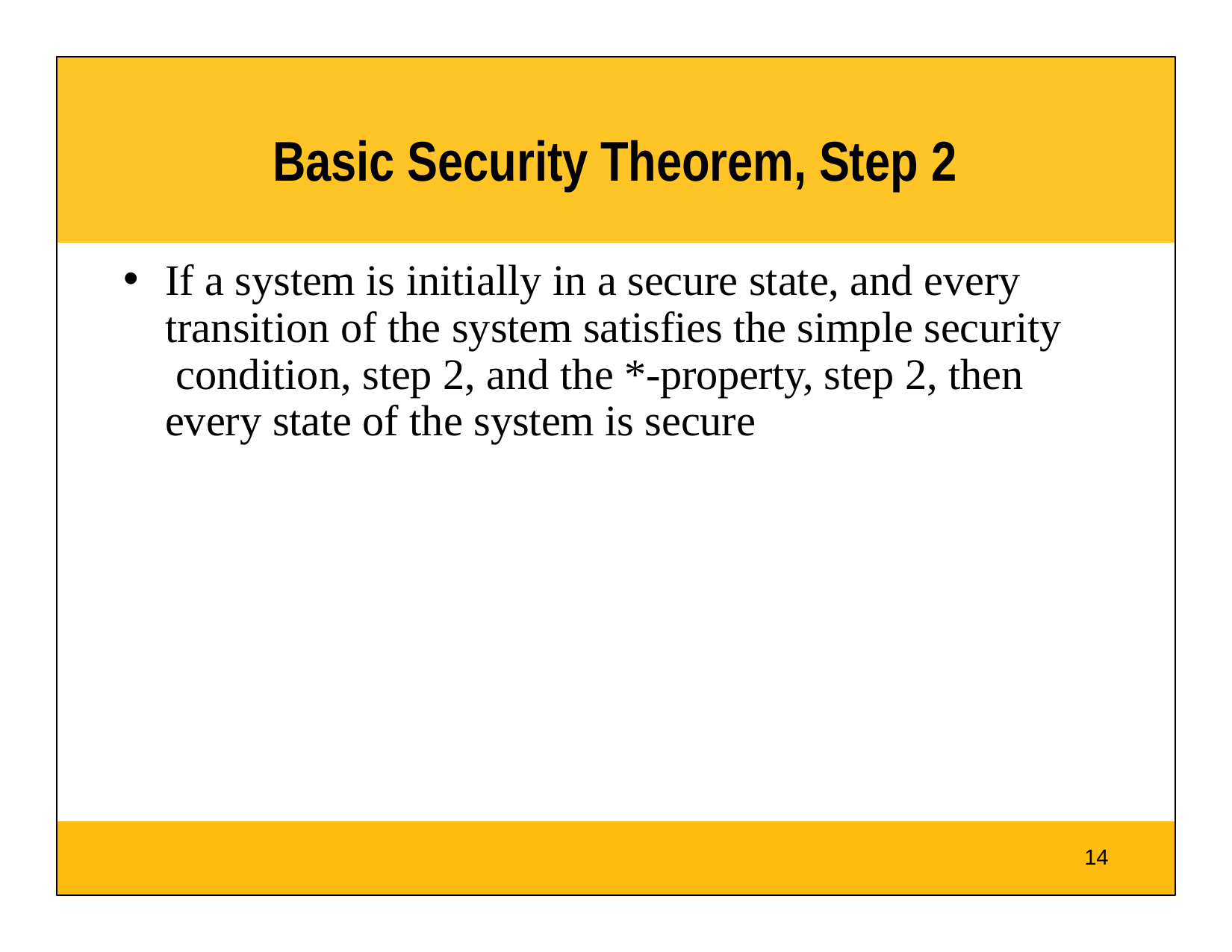

# Basic Security Theorem, Step 2
If a system is initially in a secure state, and every  transition of the system satisfies the simple security  condition, step 2, and the *-property, step 2, then  every state of the system is secure
14